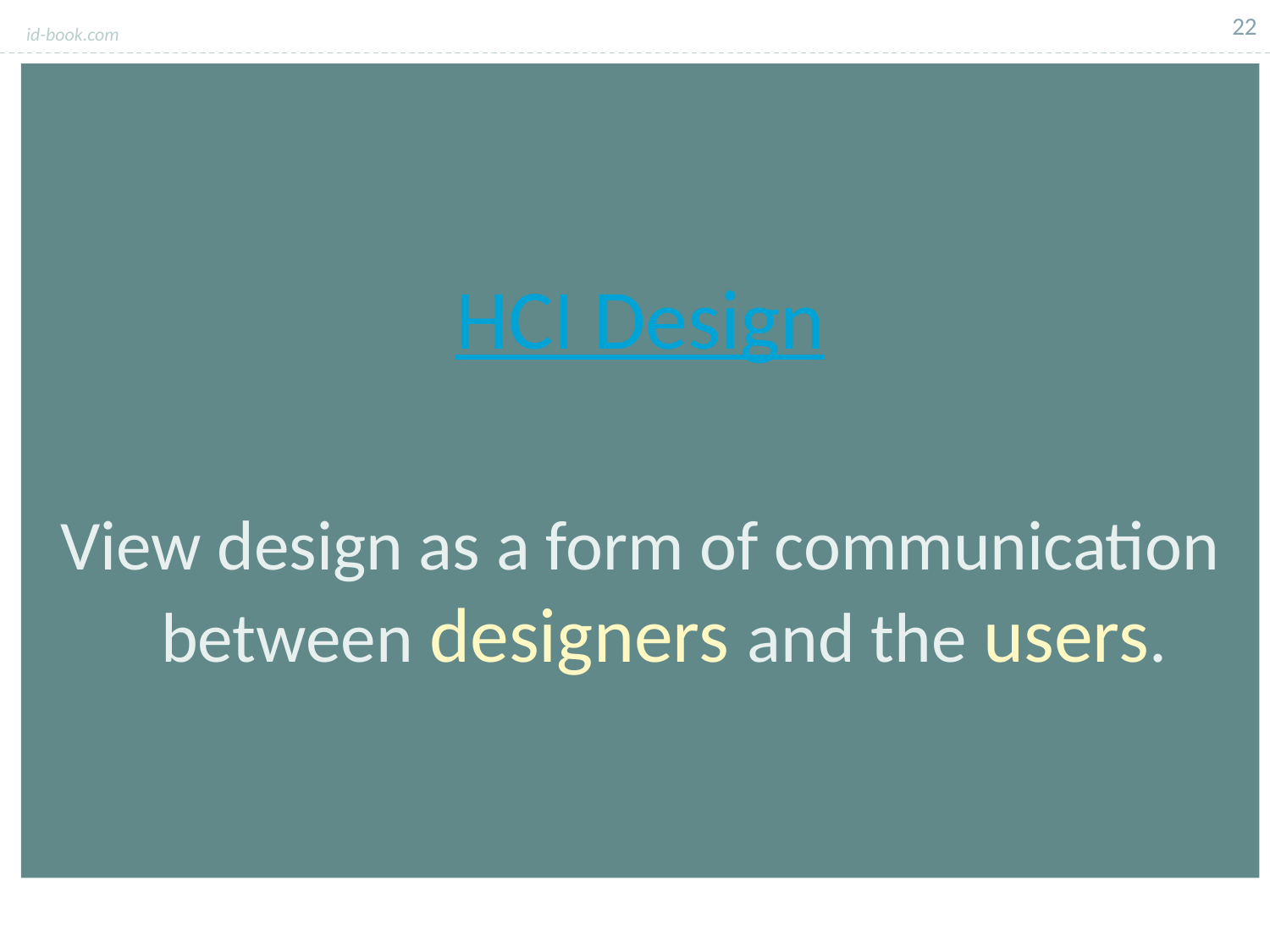

22
HCI Design

View design as a form of communication between designers and the users.